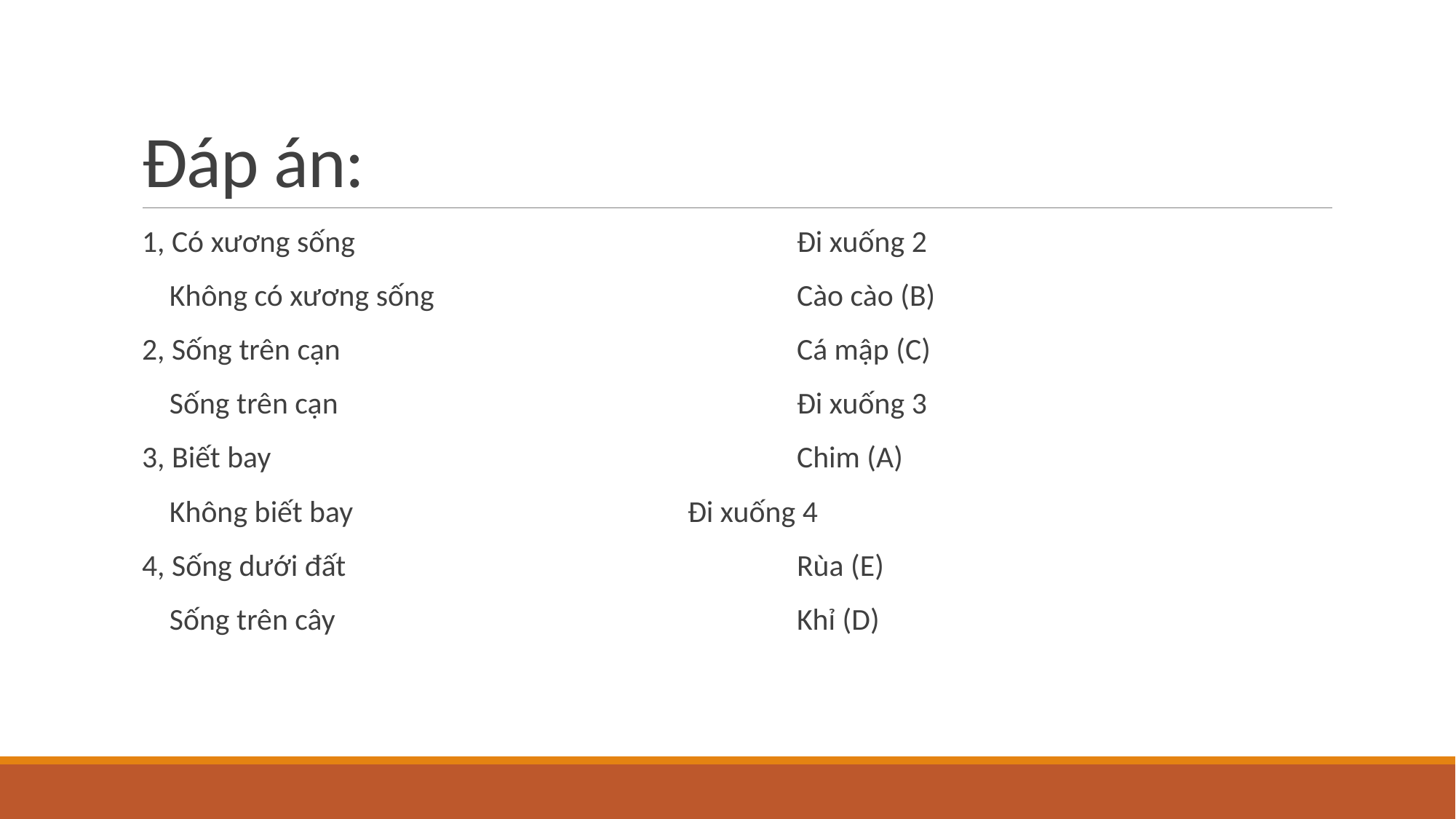

# Đáp án:
1, Có xương sống 				Đi xuống 2
    Không có xương sống 				Cào cào (B)
2, Sống trên cạn					Cá mập (C)
    Sống trên cạn					Đi xuống 3
3, Biết bay					Chim (A)
    Không biết bay				Đi xuống 4
4, Sống dưới đất					Rùa (E)
    Sống trên cây					Khỉ (D)